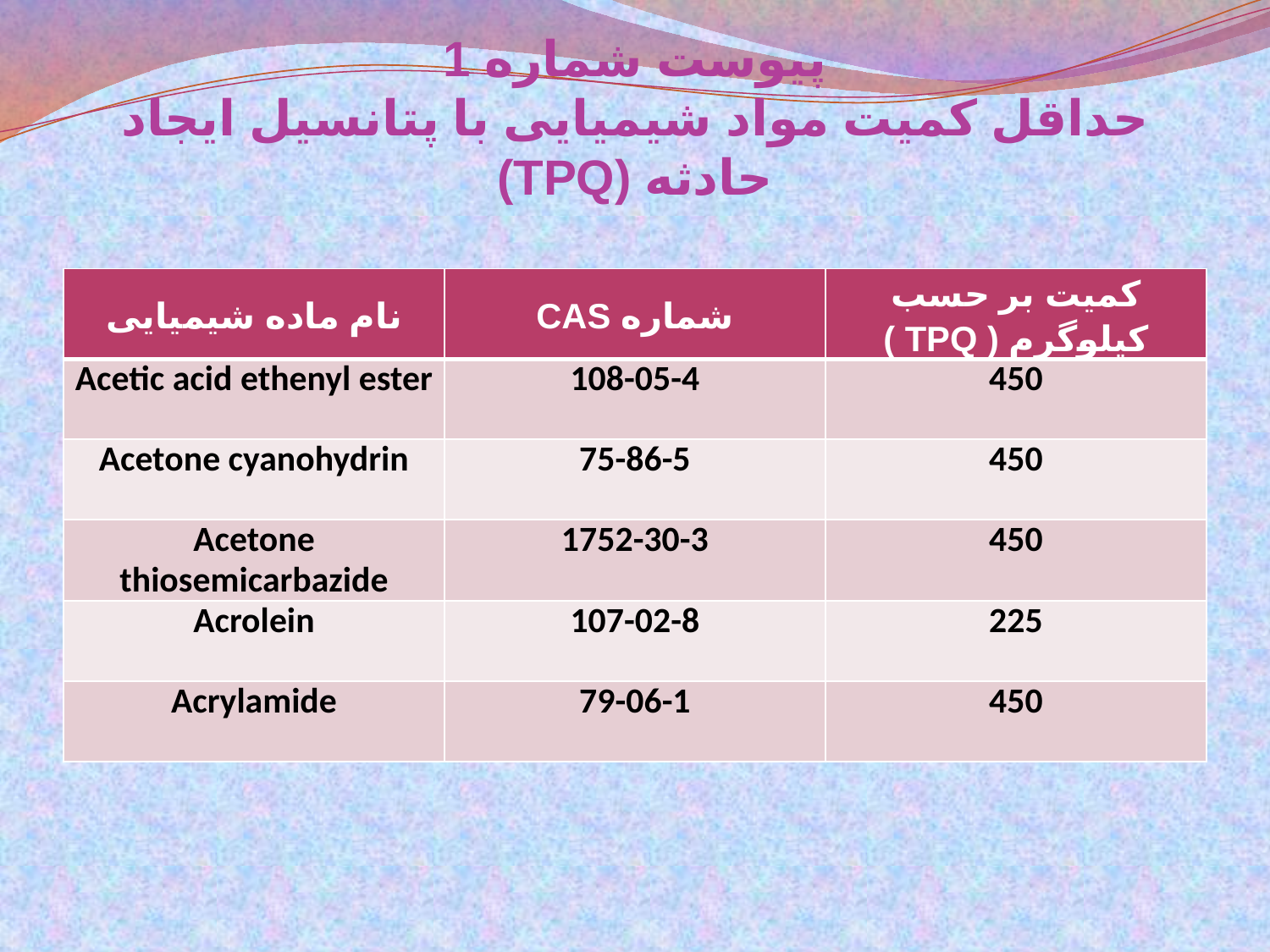

# پیوست شماره 1 حداقل کمیت مواد شیمیایی با پتانسیل ایجاد حادثه (TPQ)
| نام ماده شیمیایی | CAS شماره | کمیت بر حسب کیلوگرم ( TPQ ) |
| --- | --- | --- |
| Acetic acid ethenyl ester | 108-05-4 | 450 |
| Acetone cyanohydrin | 75-86-5 | 450 |
| Acetone thiosemicarbazide | 1752-30-3 | 450 |
| Acrolein | 107-02-8 | 225 |
| Acrylamide | 79-06-1 | 450 |